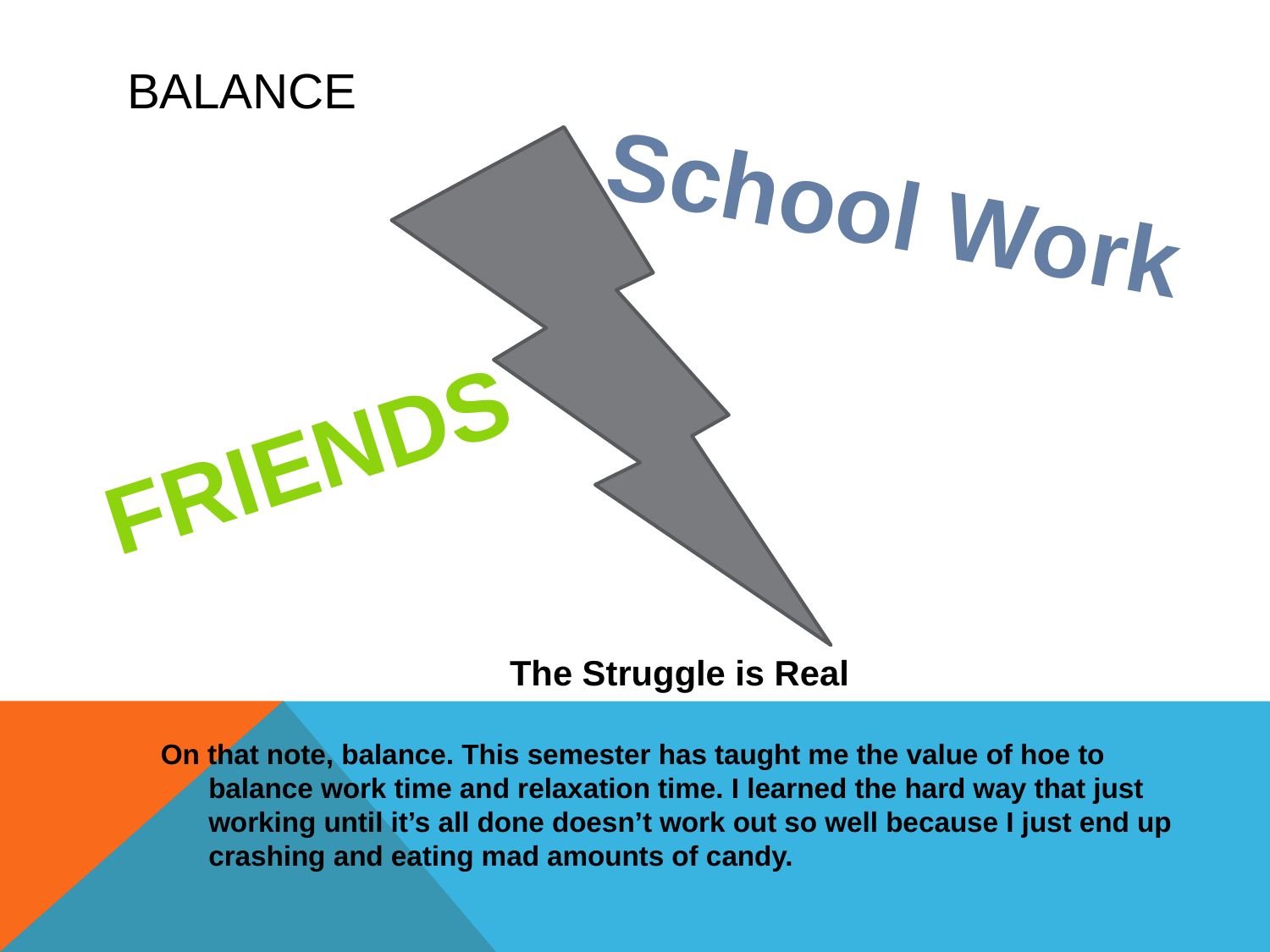

# Balance

School Work
Friends
The Struggle is Real
On that note, balance. This semester has taught me the value of hoe to balance work time and relaxation time. I learned the hard way that just working until it’s all done doesn’t work out so well because I just end up crashing and eating mad amounts of candy.